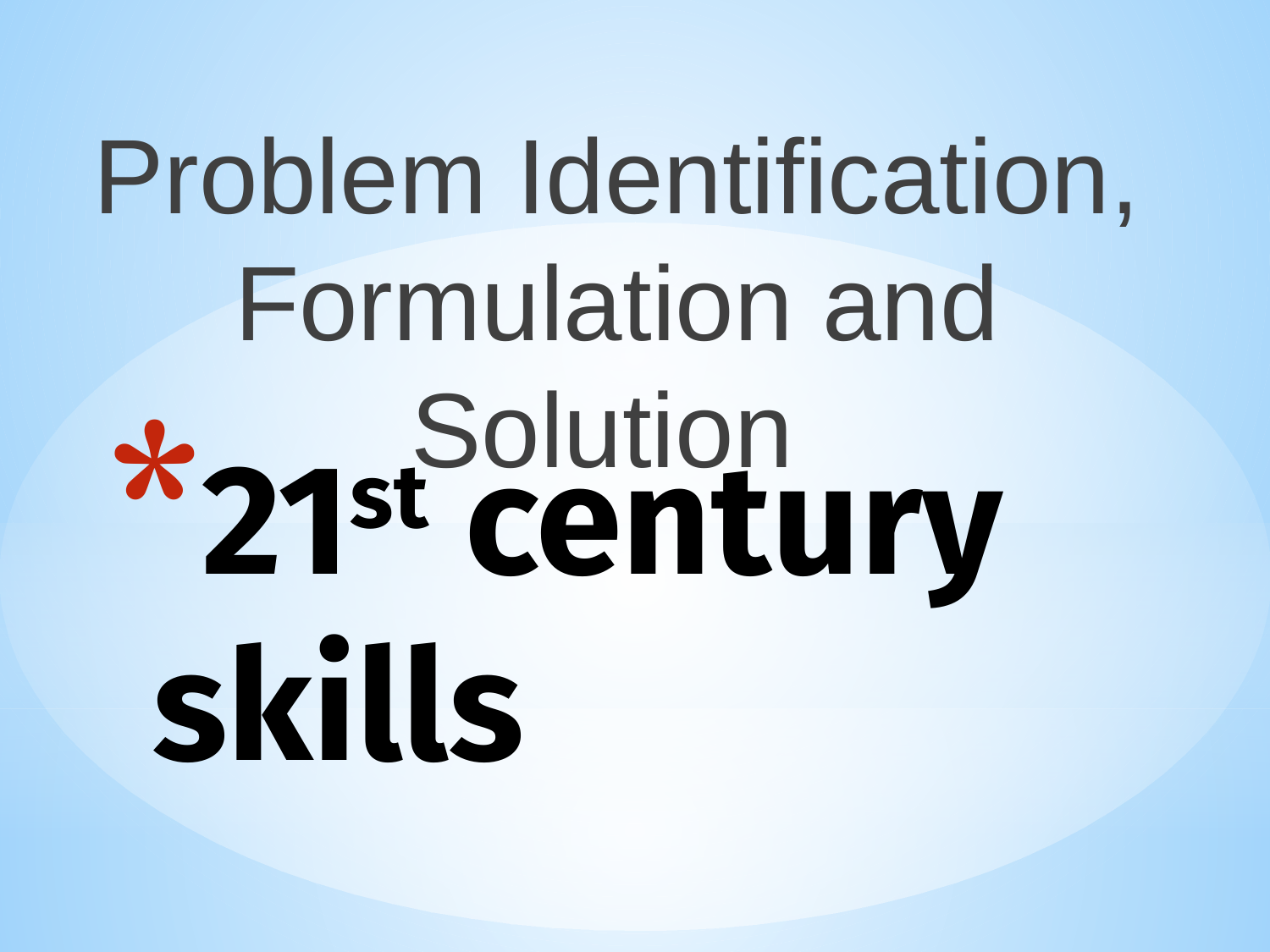

Problem Identification, Formulation and Solution
# 21st century skills